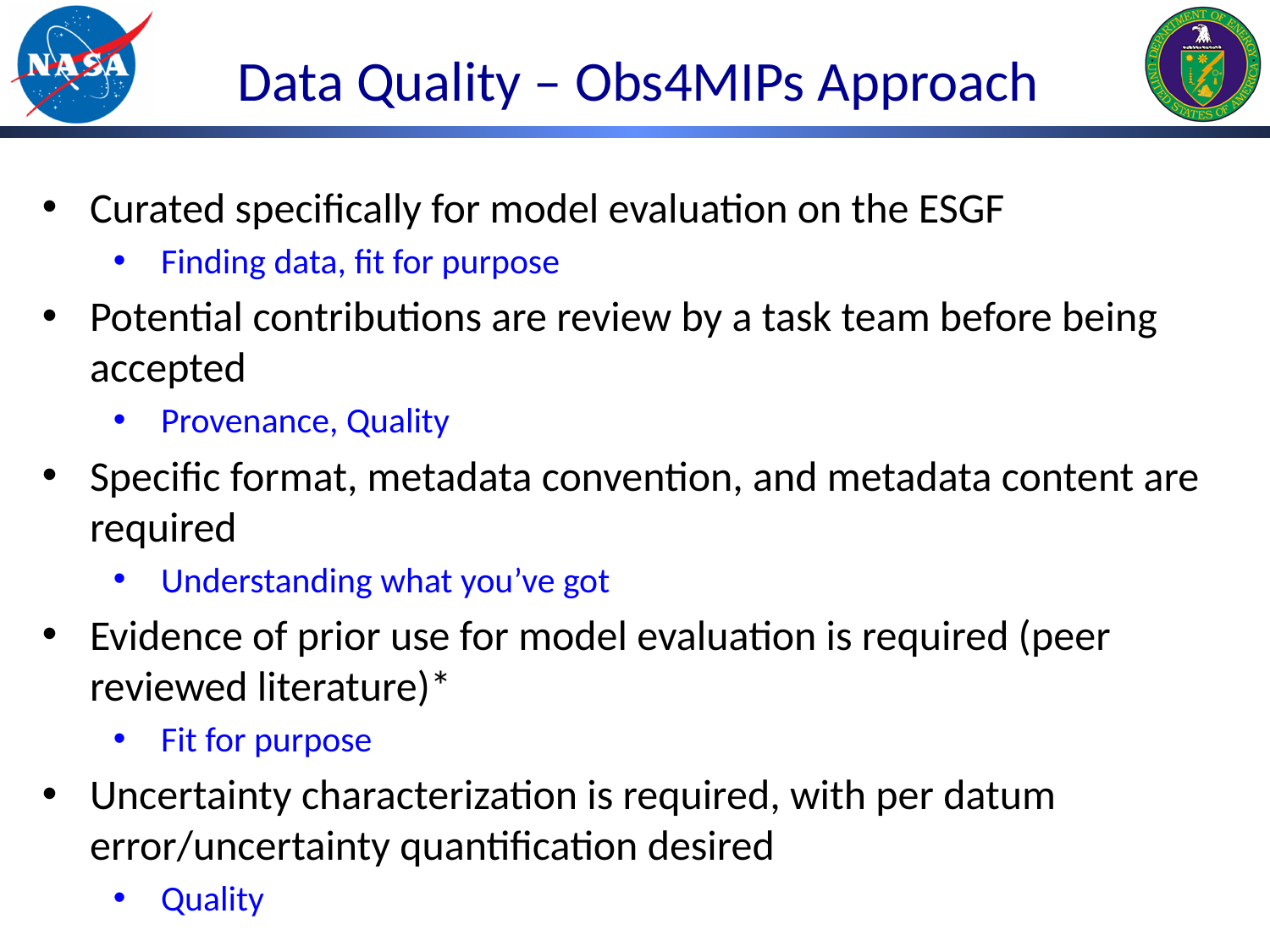

# Data Quality – Obs4MIPs Approach
Curated specifically for model evaluation on the ESGF
Finding data, fit for purpose
Potential contributions are review by a task team before being accepted
Provenance, Quality
Specific format, metadata convention, and metadata content are required
Understanding what you’ve got
Evidence of prior use for model evaluation is required (peer reviewed literature)*
Fit for purpose
Uncertainty characterization is required, with per datum error/uncertainty quantification desired
Quality